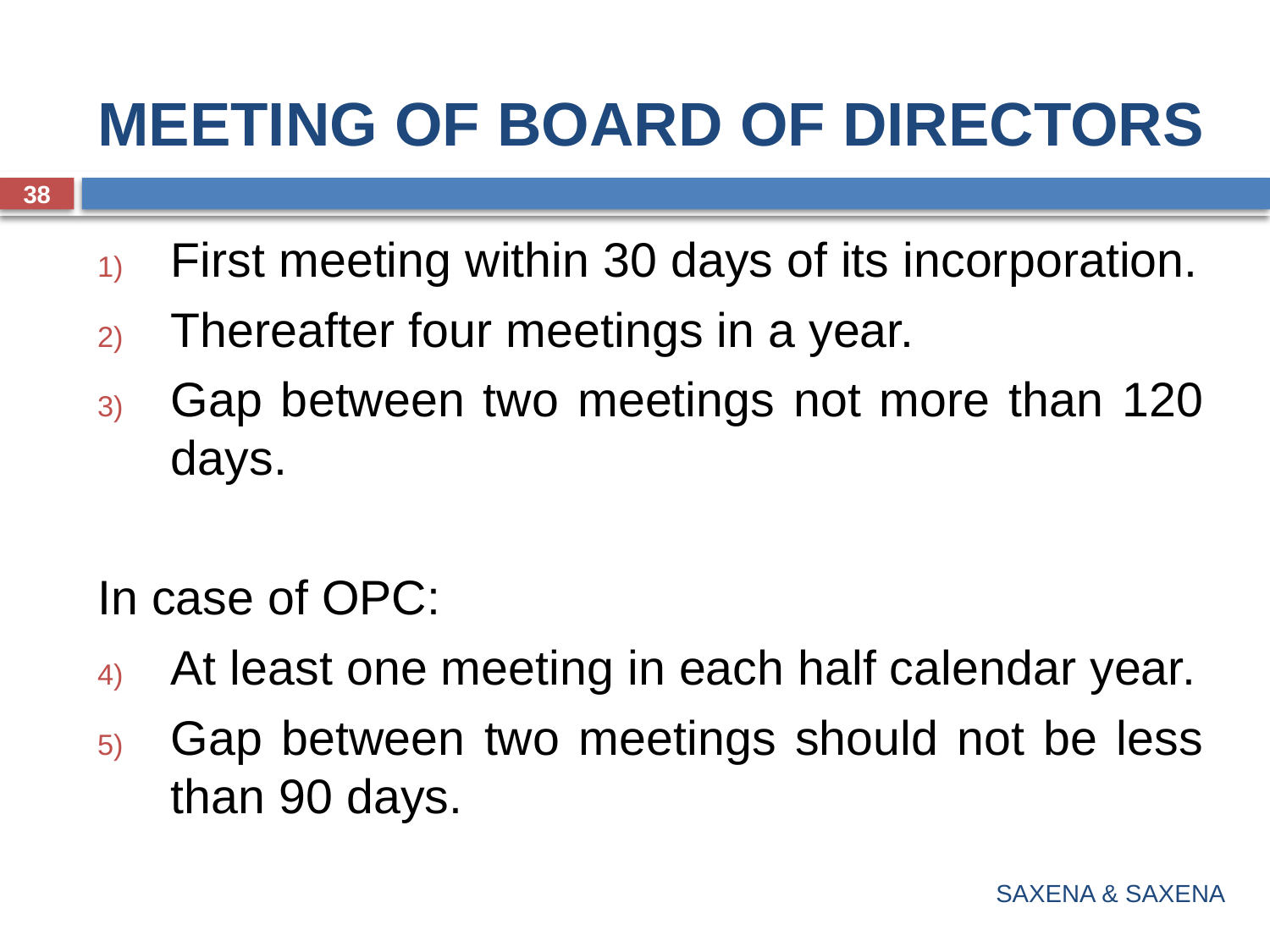

# MEETING OF BOARD OF DIRECTORS
38
First meeting within 30 days of its incorporation.
Thereafter four meetings in a year.
Gap between two meetings not more than 120 days.

In case of OPC:
At least one meeting in each half calendar year.
Gap between two meetings should not be less than 90 days.
SAXENA & SAXENA